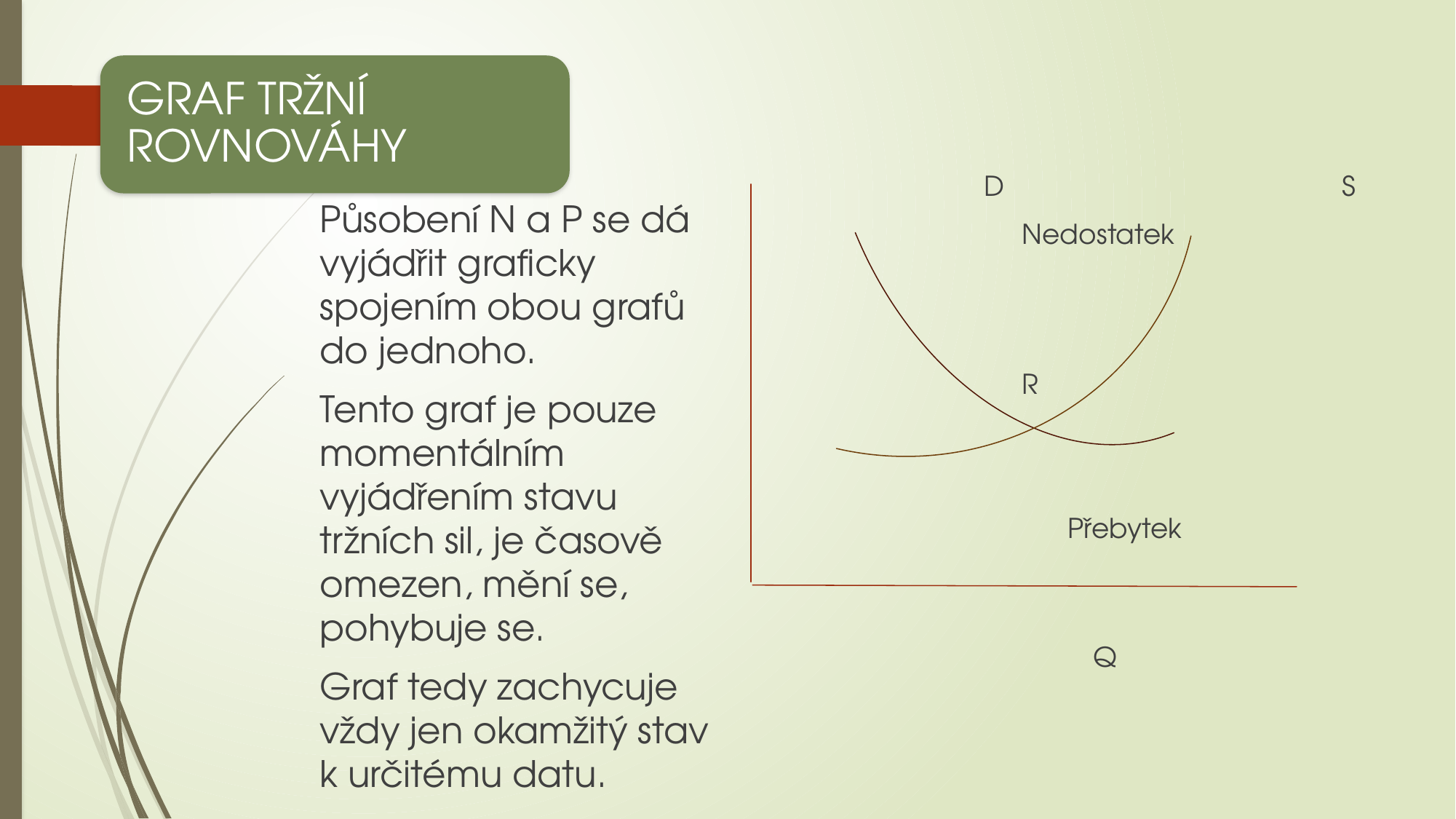

D			    S
     Nedostatek

     R

           Přebytek

				Q
GRAF TRŽNÍ ROVNOVÁHY
Působení N a P se dá vyjádřit graficky spojením obou grafů do jednoho.
Tento graf je pouze momentálním vyjádřením stavu tržních sil, je časově omezen, mění se, pohybuje se.
Graf tedy zachycuje vždy jen okamžitý stav k určitému datu.